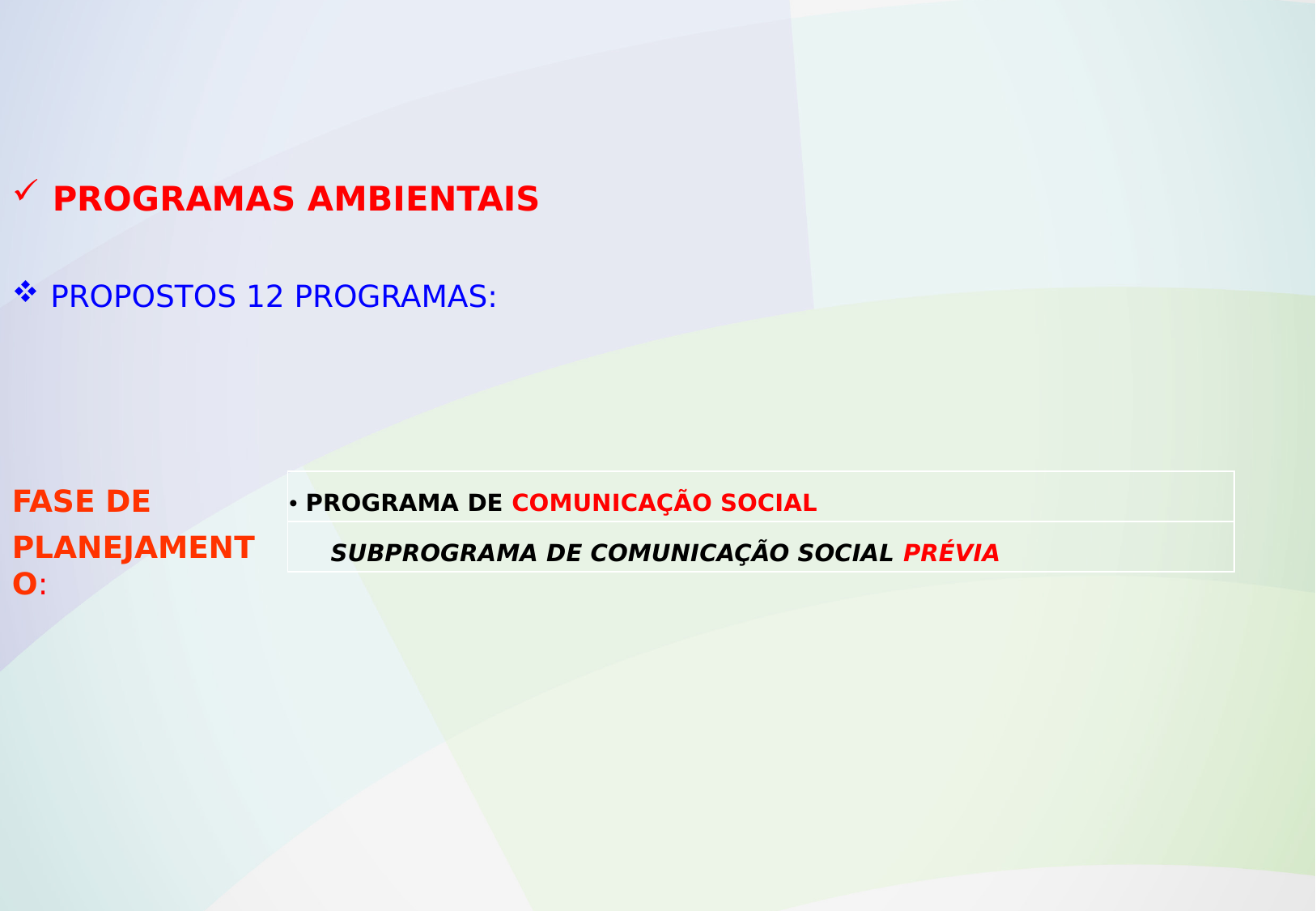

Programas ambientais
 Propostos 12 Programas:
| Programa de Comunicação Social |
| --- |
| Subprograma de Comunicação Social Prévia |
Fase de
Planejamento: